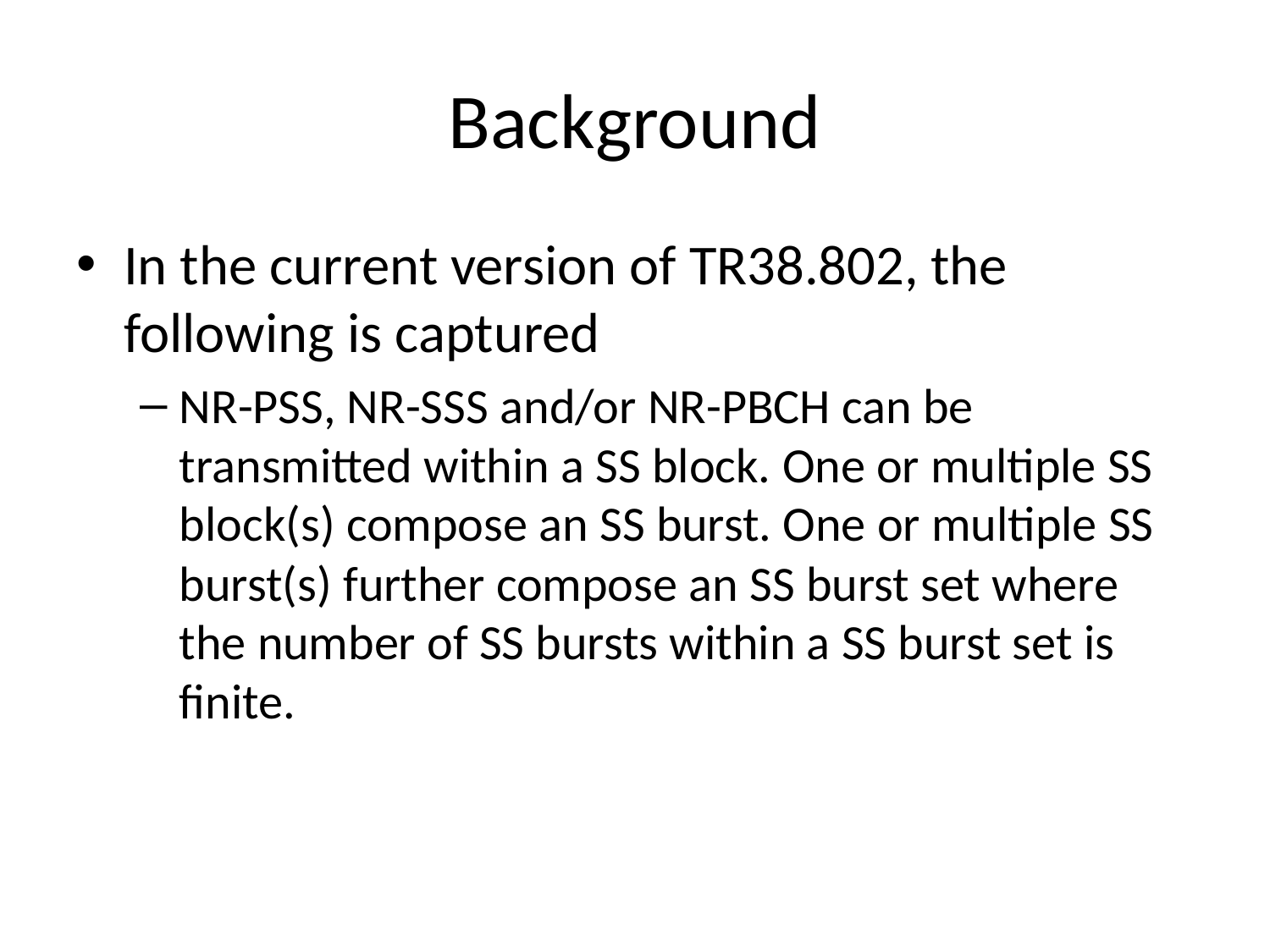

# Background
In the current version of TR38.802, the following is captured
NR-PSS, NR-SSS and/or NR-PBCH can be transmitted within a SS block. One or multiple SS block(s) compose an SS burst. One or multiple SS burst(s) further compose an SS burst set where the number of SS bursts within a SS burst set is finite.